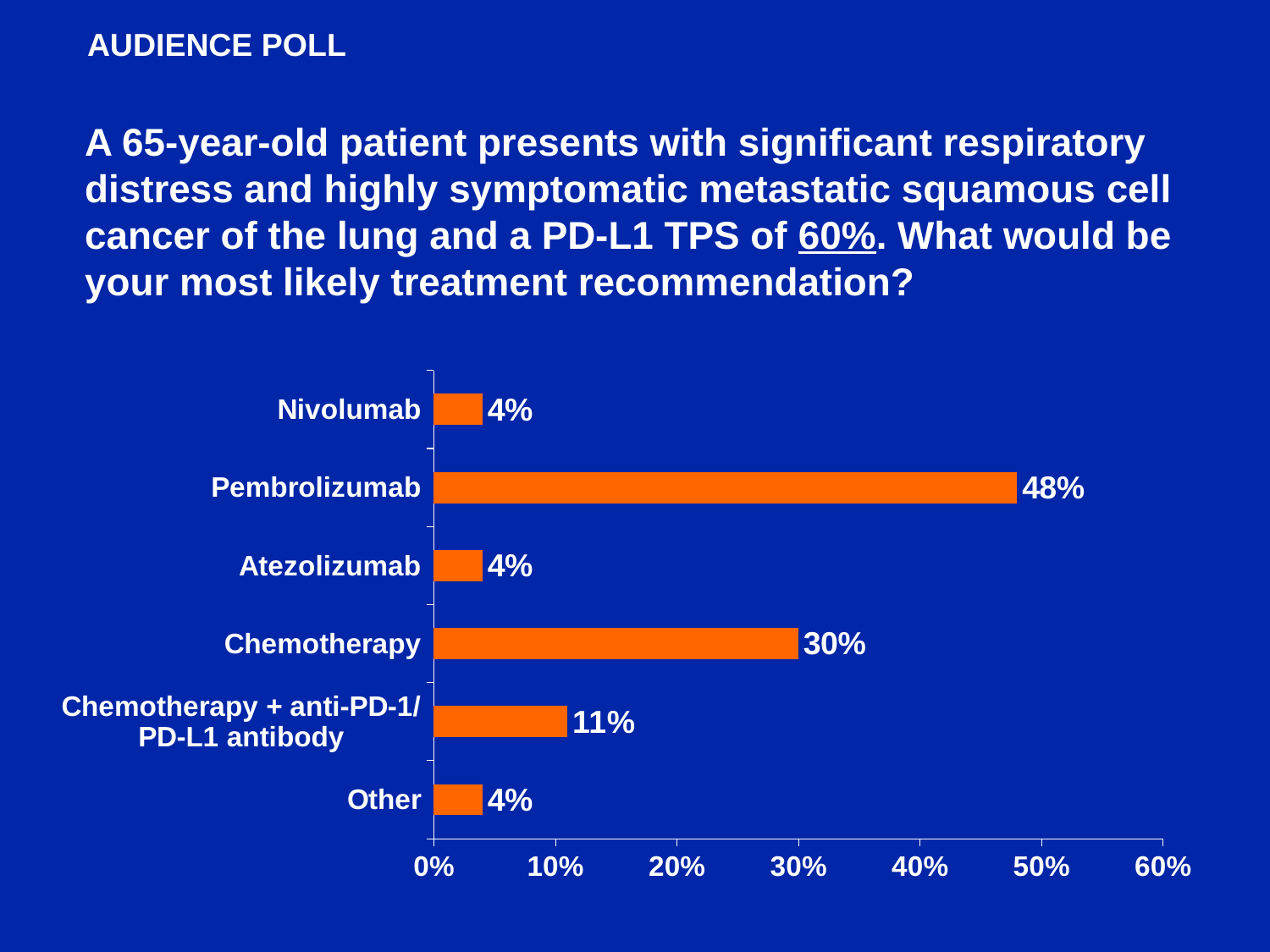

AUDIENCE POLL
A 65-year-old patient presents with significant respiratory distress and highly symptomatic metastatic squamous cell cancer of the lung and a PD-L1 TPS of 60%. What would be your most likely treatment recommendation?

### Chart

| Category | Series 1 |
|---|---|
| Other | 0.04 |
| Chemotherapy + anti-PD-1/ PD-L1 antibody | 0.11 |
| Chemotherapy | 0.3 |
| Atezolizumab | 0.04 |
| Pembrolizumab | 0.48 |
| Nivolumab | 0.04 |